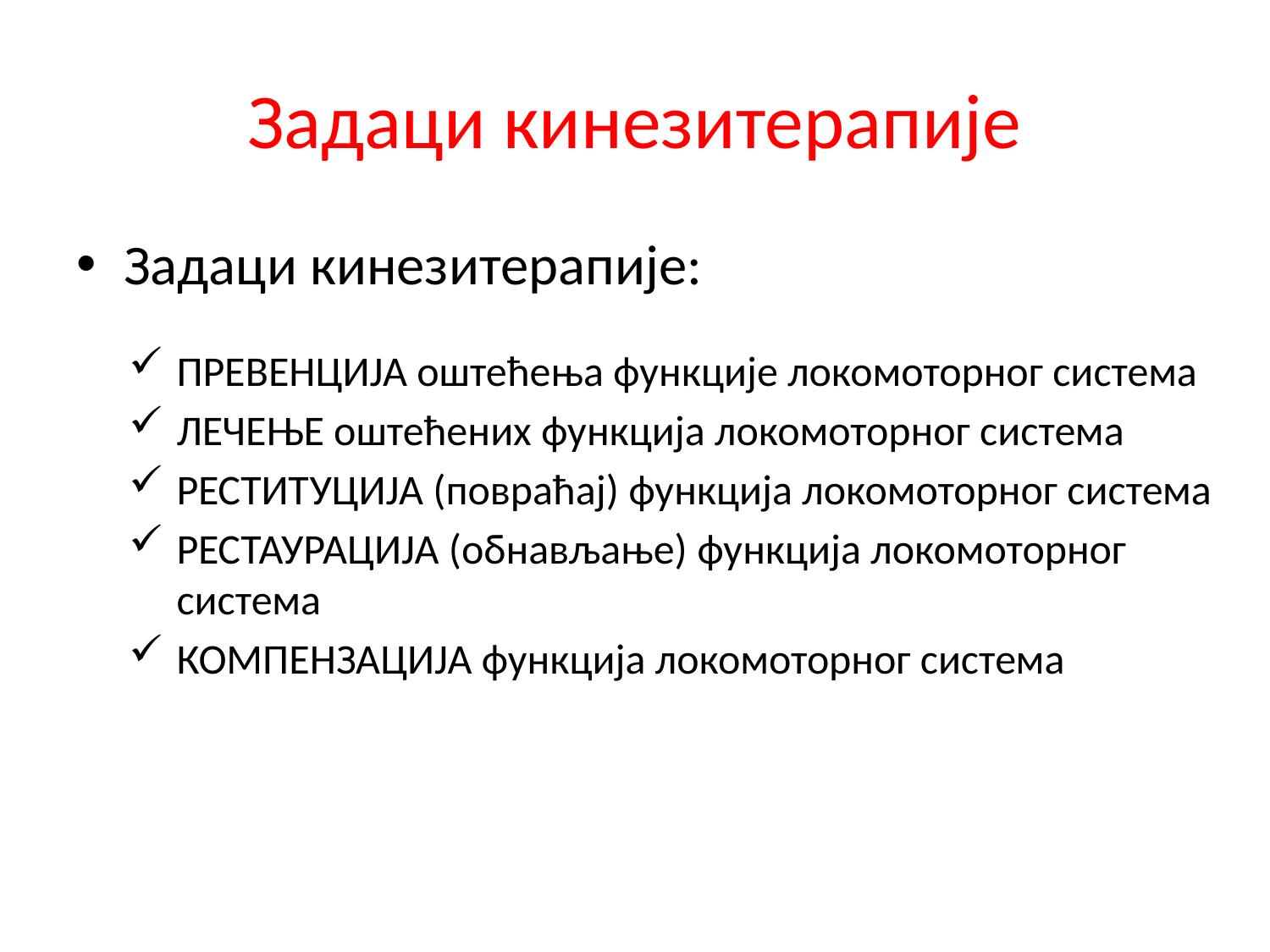

# Задаци кинезитерапије
Задаци кинезитерапије:

ПРЕВЕНЦИЈА оштећења функције локомоторног система
ЛЕЧЕЊЕ оштећених функција локомоторног система
РЕСТИТУЦИЈА (повраћај) функција локомоторног система
РЕСТАУРАЦИЈА (обнављање) функција локомоторног система
КОМПЕНЗАЦИЈА функција локомоторног система